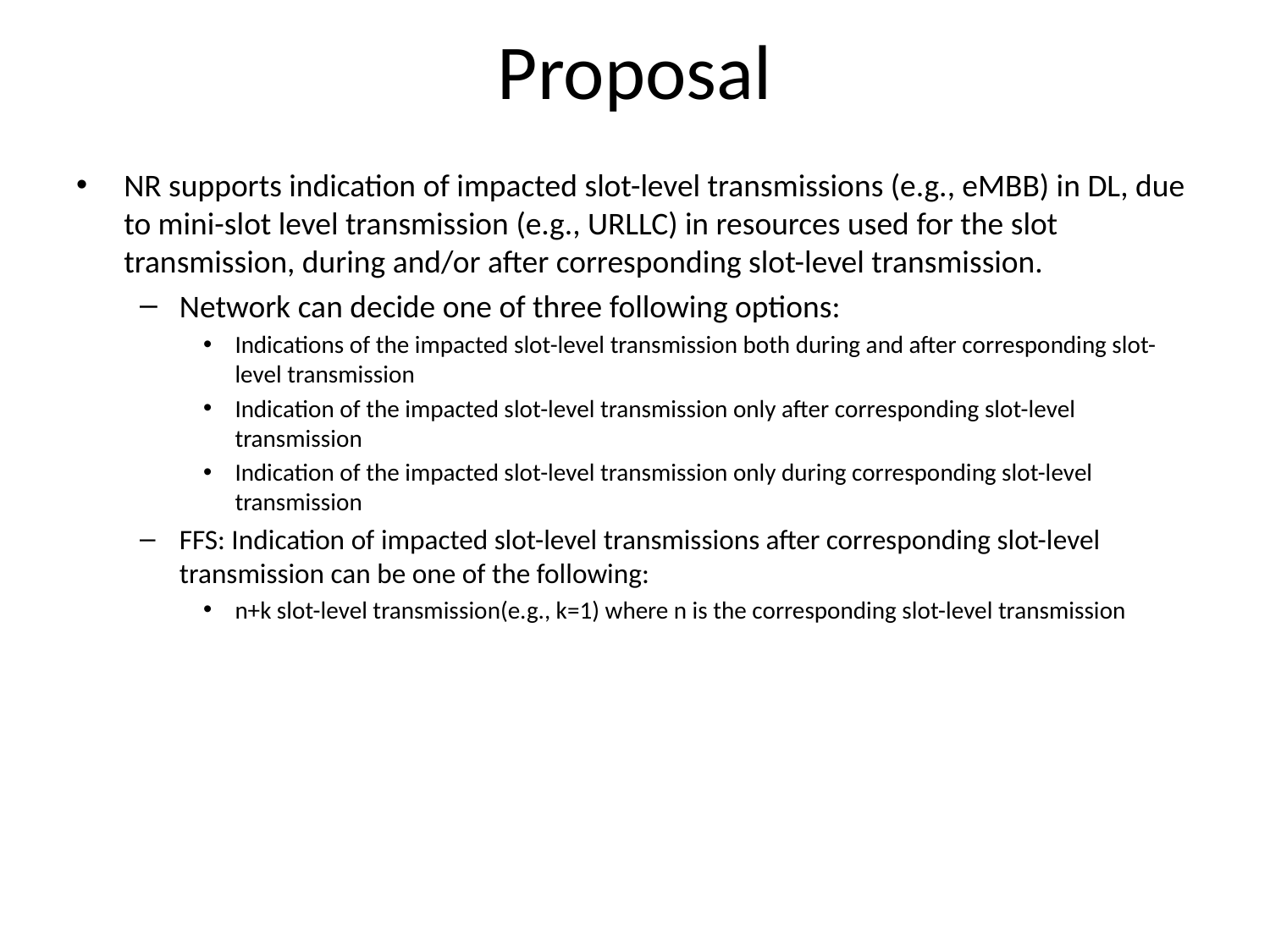

# Proposal
NR supports indication of impacted slot-level transmissions (e.g., eMBB) in DL, due to mini-slot level transmission (e.g., URLLC) in resources used for the slot transmission, during and/or after corresponding slot-level transmission.
Network can decide one of three following options:
Indications of the impacted slot-level transmission both during and after corresponding slot-level transmission
Indication of the impacted slot-level transmission only after corresponding slot-level transmission
Indication of the impacted slot-level transmission only during corresponding slot-level transmission
FFS: Indication of impacted slot-level transmissions after corresponding slot-level transmission can be one of the following:
n+k slot-level transmission(e.g., k=1) where n is the corresponding slot-level transmission